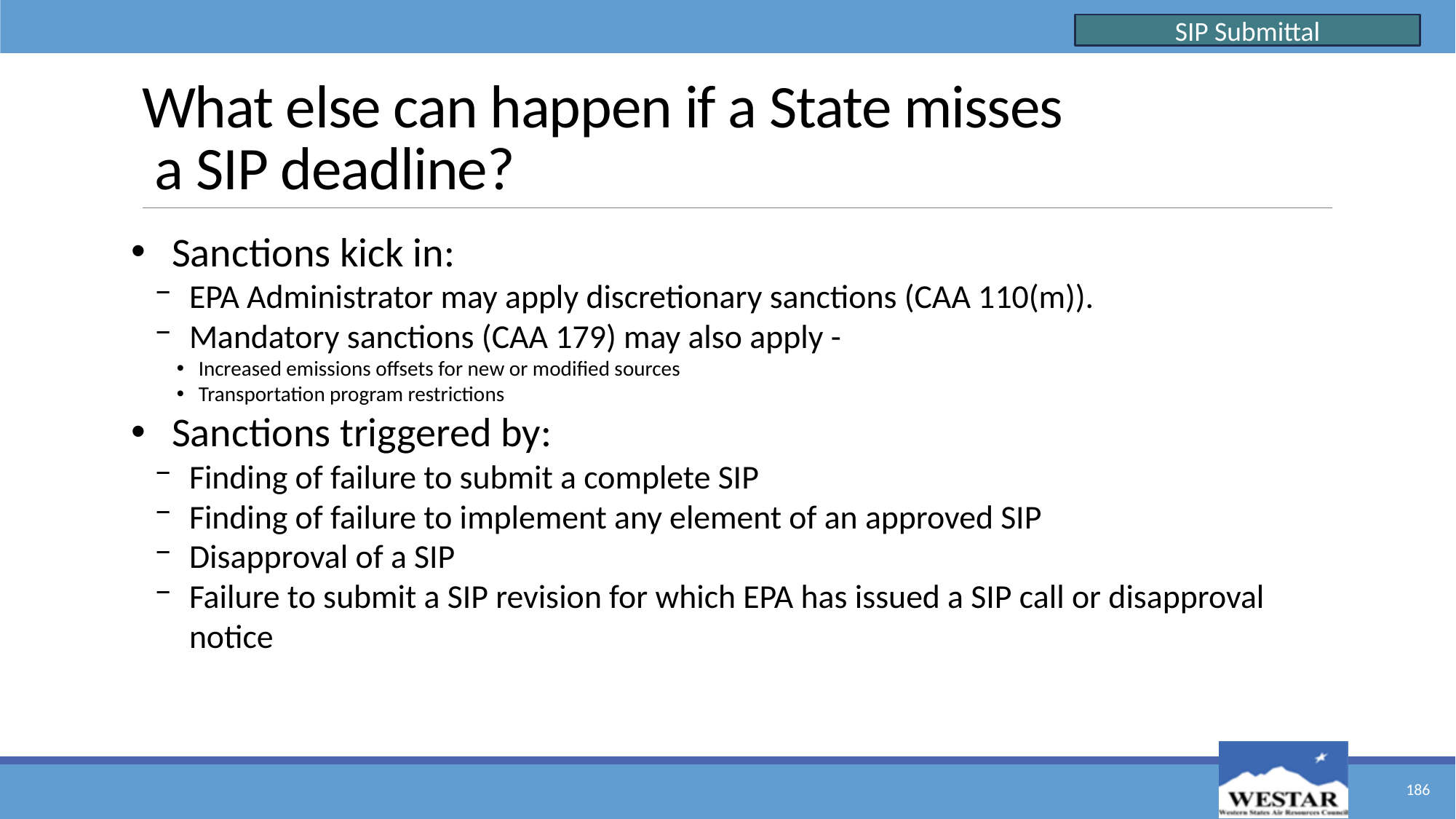

SIP Submittal
# What else can happen if a State misses a SIP deadline?
Sanctions kick in:
EPA Administrator may apply discretionary sanctions (CAA 110(m)).
Mandatory sanctions (CAA 179) may also apply -
Increased emissions offsets for new or modified sources
Transportation program restrictions
Sanctions triggered by:
Finding of failure to submit a complete SIP
Finding of failure to implement any element of an approved SIP
Disapproval of a SIP
Failure to submit a SIP revision for which EPA has issued a SIP call or disapproval notice

186